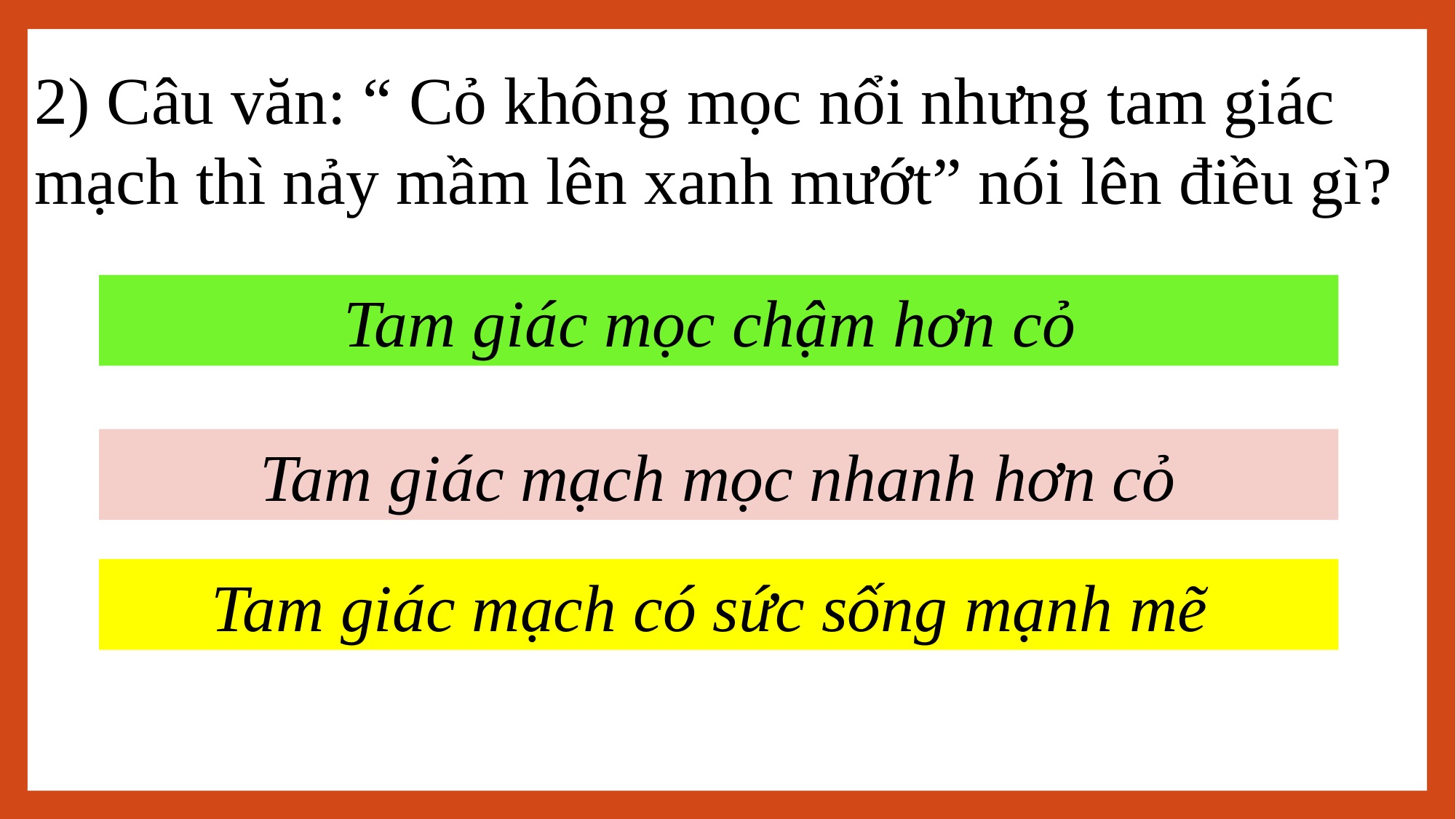

2) Câu văn: “ Cỏ không mọc nổi nhưng tam giác mạch thì nảy mầm lên xanh mướt” nói lên điều gì?
Tam giác mọc chậm hơn cỏ
Tam giác mạch mọc nhanh hơn cỏ
Tam giác mạch có sức sống mạnh mẽ